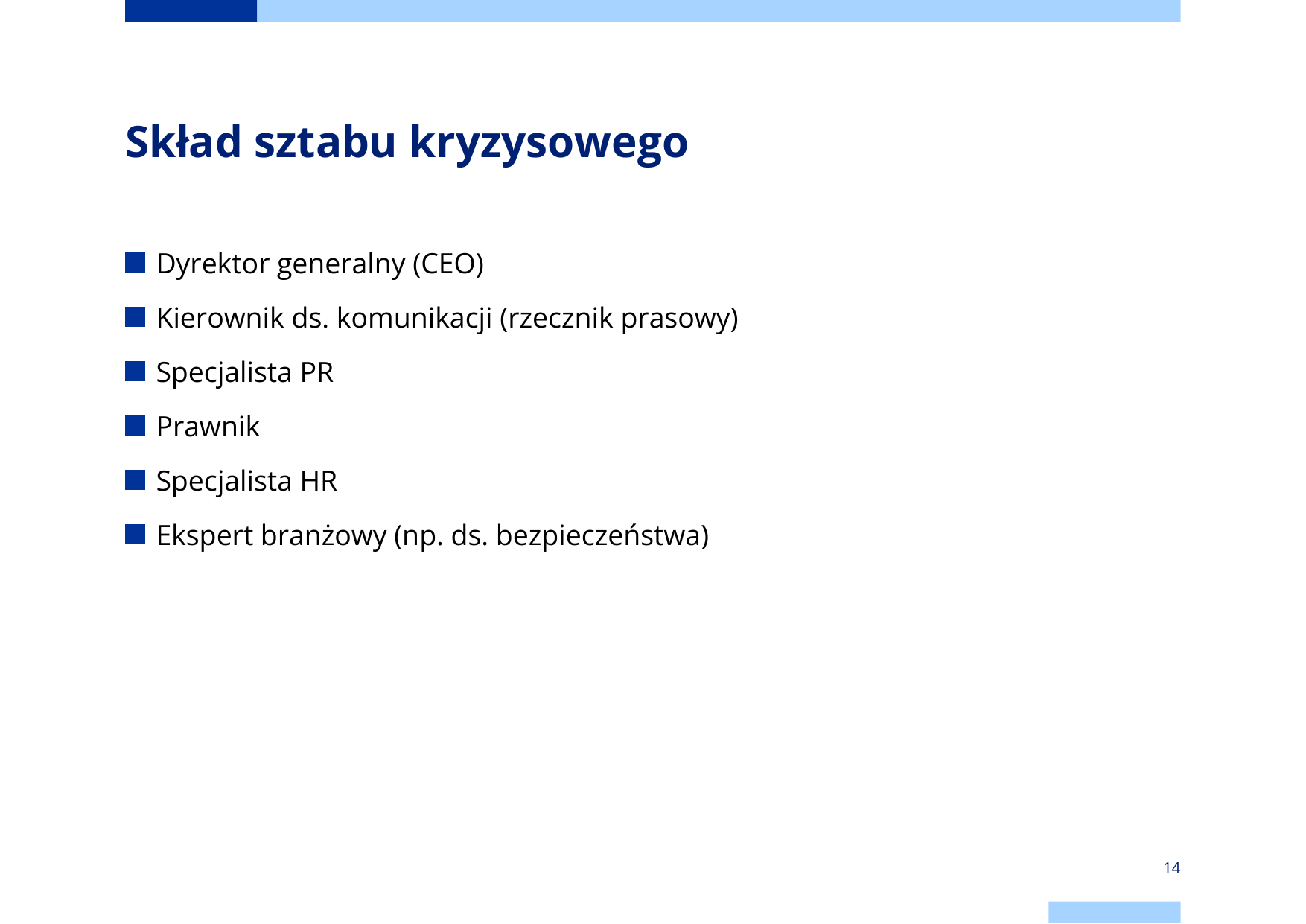

# Skład sztabu kryzysowego
Dyrektor generalny (CEO)
Kierownik ds. komunikacji (rzecznik prasowy)
Specjalista PR
Prawnik
Specjalista HR
Ekspert branżowy (np. ds. bezpieczeństwa)
14